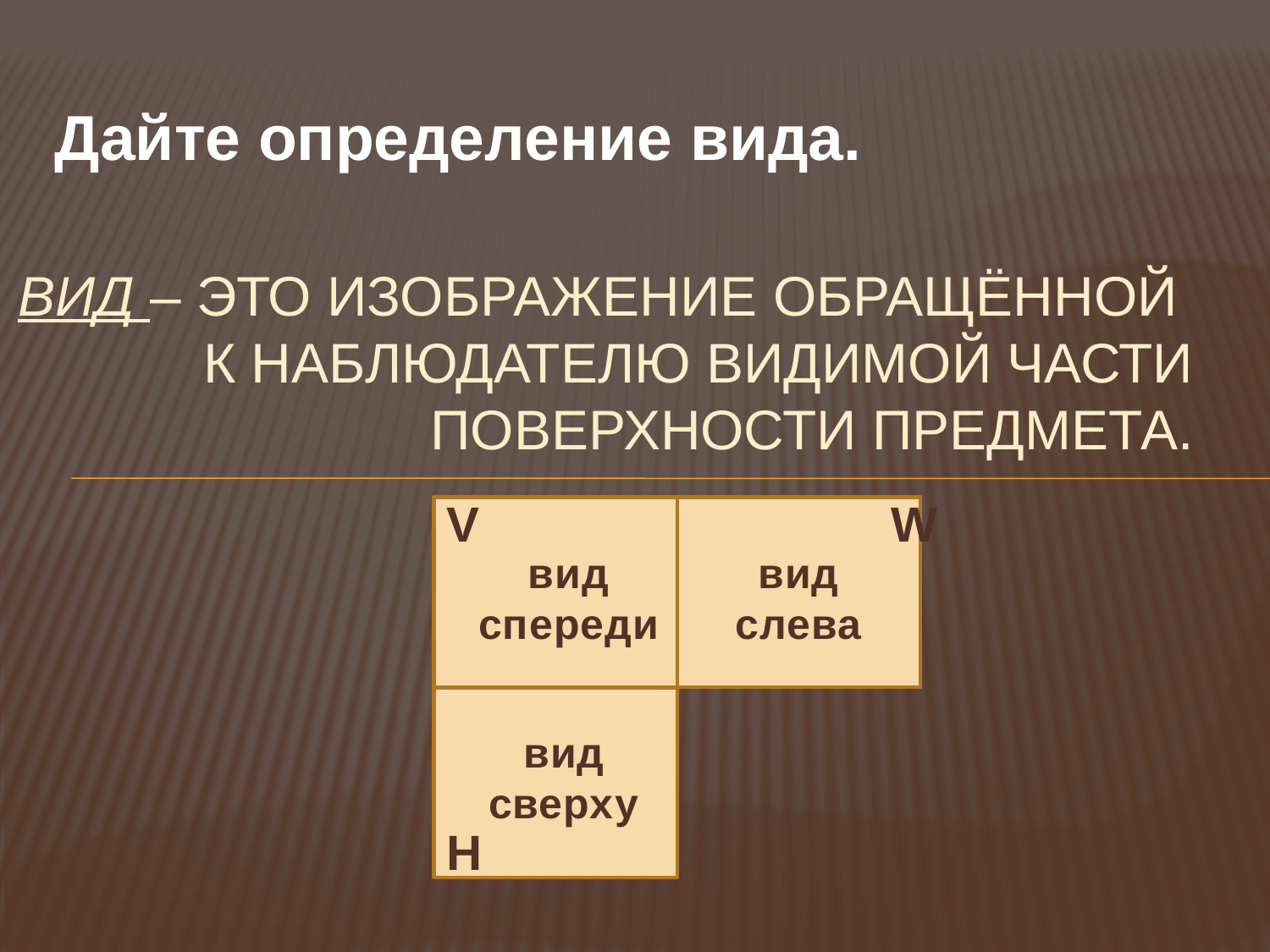

Дайте определение вида.
# Вид – это изображение обращённой к наблюдателю видимой части поверхности предмета.
V
W

вид
спереди
вид
слева

вид
сверху
H